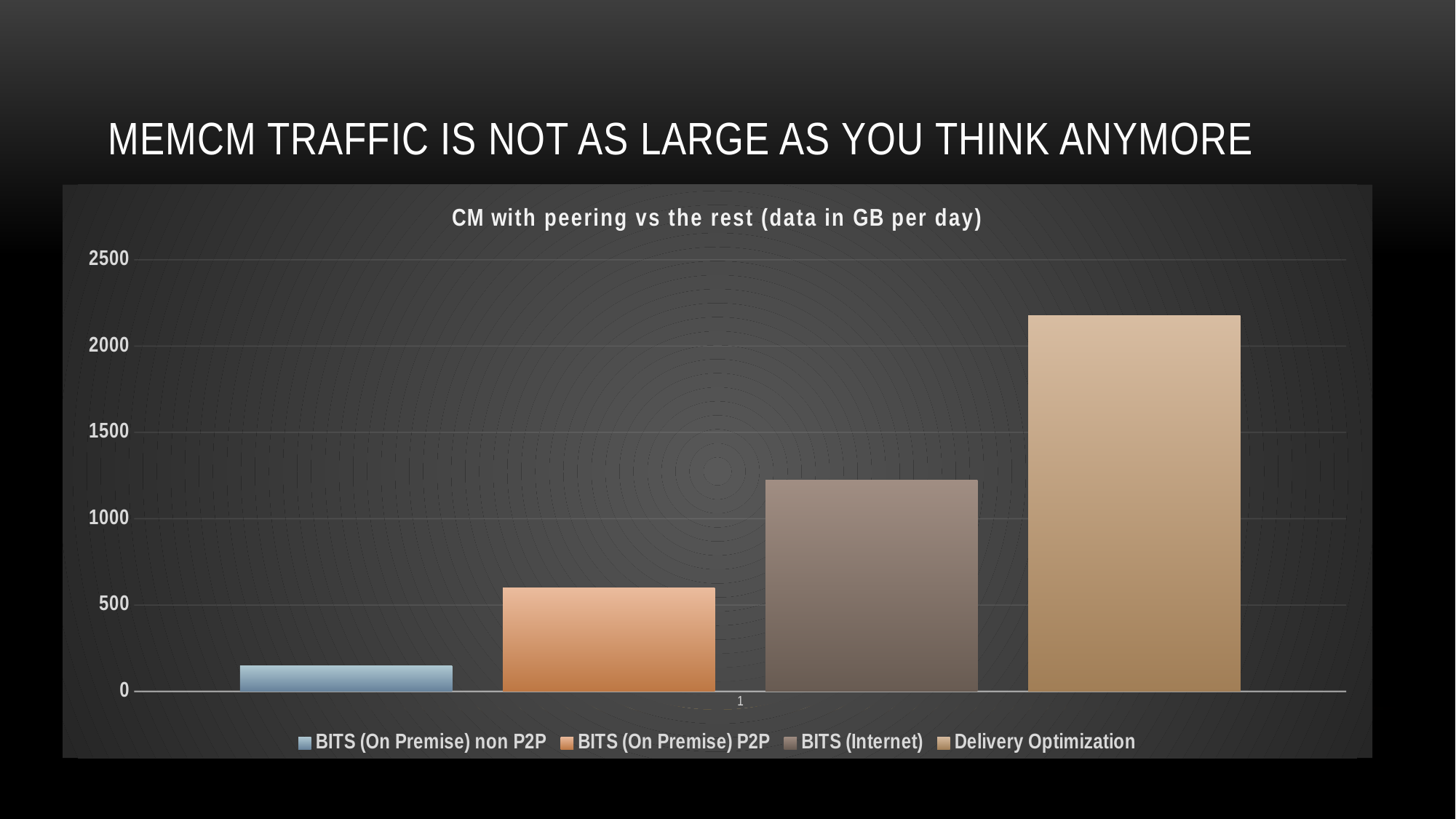

# MEMCm traffic is not as large as you think anymore

### Chart: CM with peering vs the rest (data in GB per day)

| Category | BITS (On Premise) non P2P | BITS (On Premise) P2P | BITS (Internet) | Delivery Optimization |
|---|---|---|---|---|